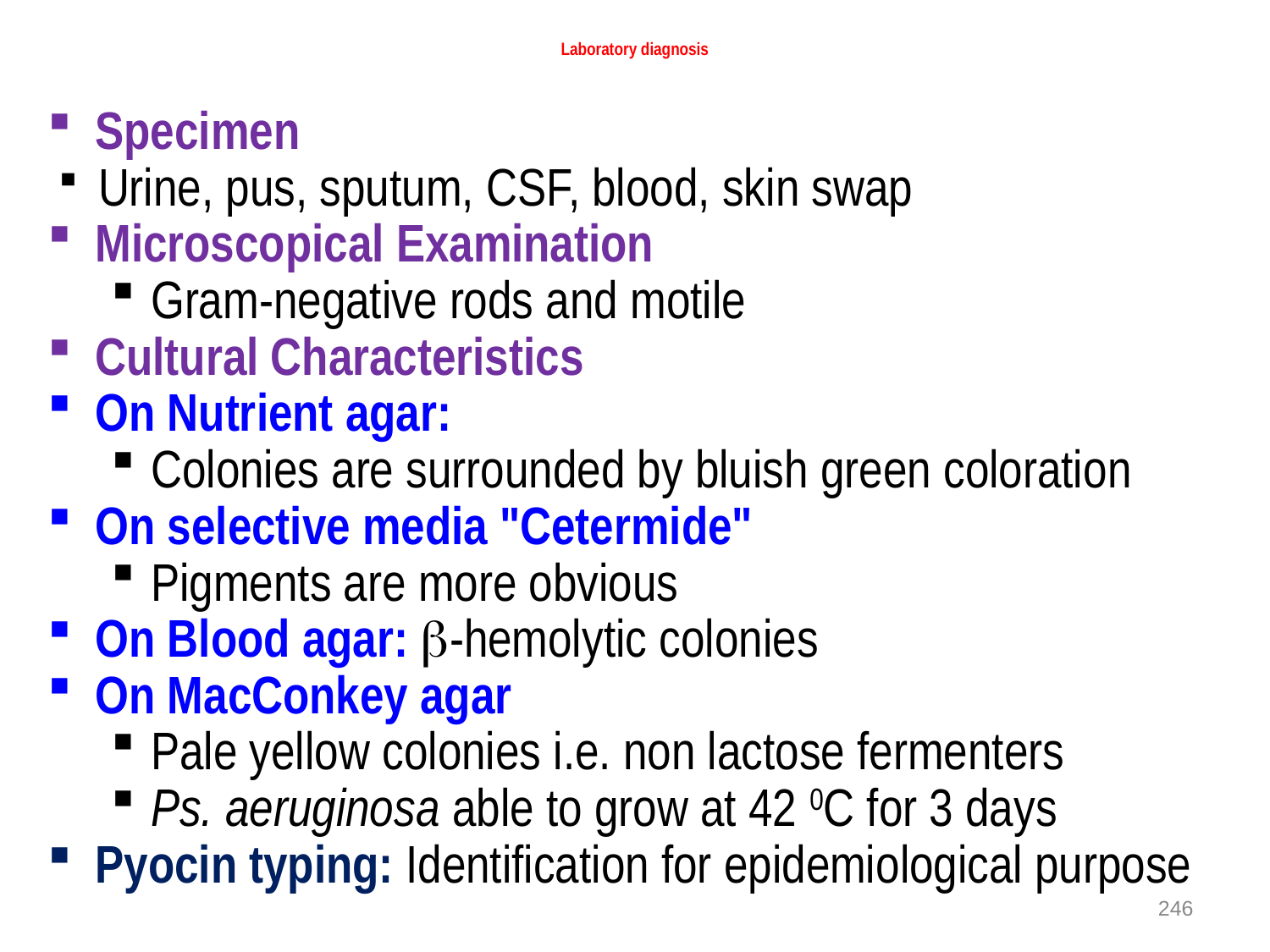

# Laboratory diagnosis
Specimen
Urine, pus, sputum, CSF, blood, skin swap
Microscopical Examination
Gram-negative rods and motile
Cultural Characteristics
On Nutrient agar:
Colonies are surrounded by bluish green coloration
On selective media "Cetermide"
Pigments are more obvious
On Blood agar: β-hemolytic colonies
On MacConkey agar
Pale yellow colonies i.e. non lactose fermenters
Ps. aeruginosa able to grow at 42 0C for 3 days
Pyocin typing: Identification for epidemiological purpose

246